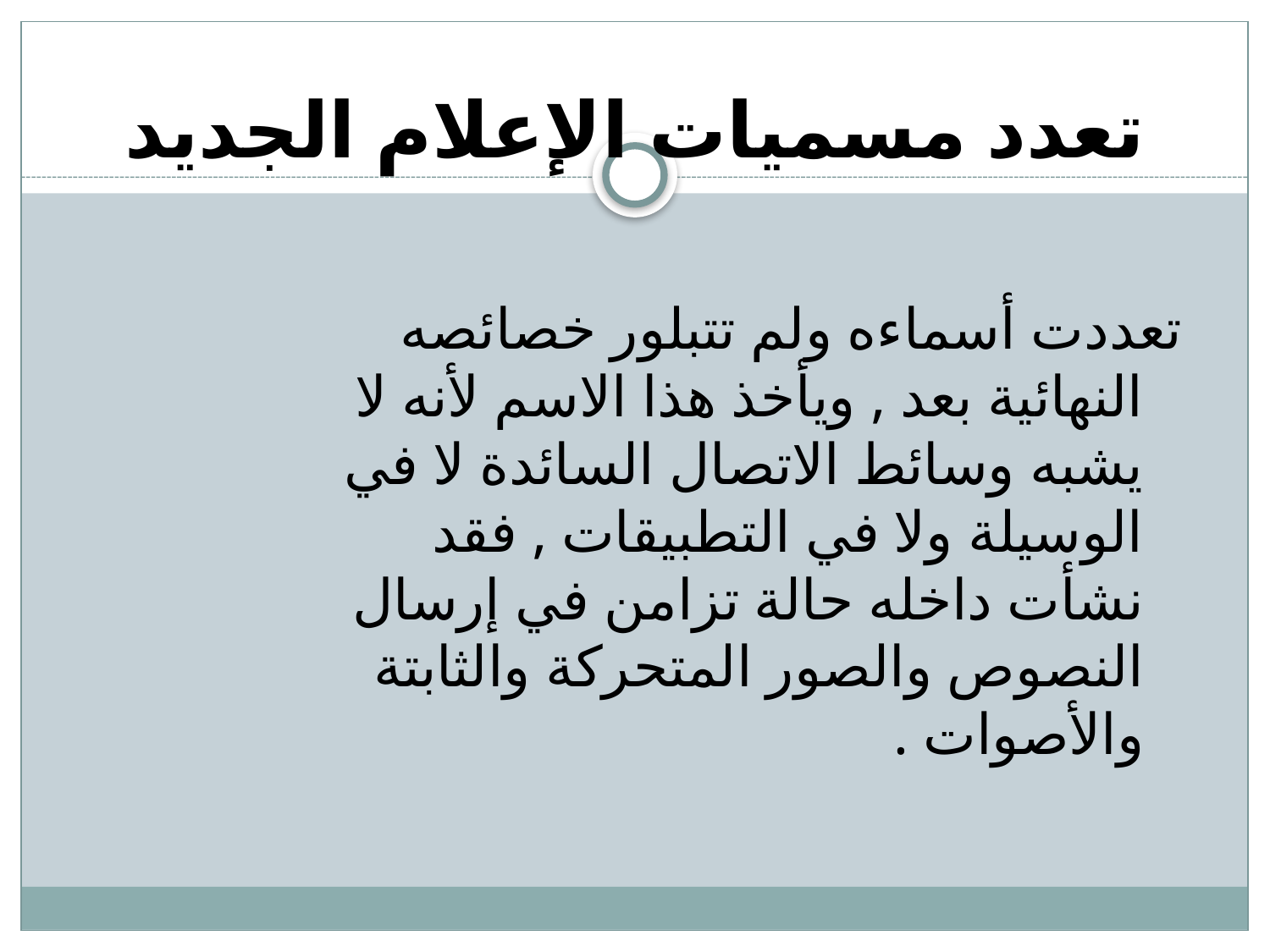

# تعدد مسميات الإعلام الجديد
تعددت أسماءه ولم تتبلور خصائصه النهائية بعد , ويأخذ هذا الاسم لأنه لا يشبه وسائط الاتصال السائدة لا في الوسيلة ولا في التطبيقات , فقد نشأت داخله حالة تزامن في إرسال النصوص والصور المتحركة والثابتة والأصوات .